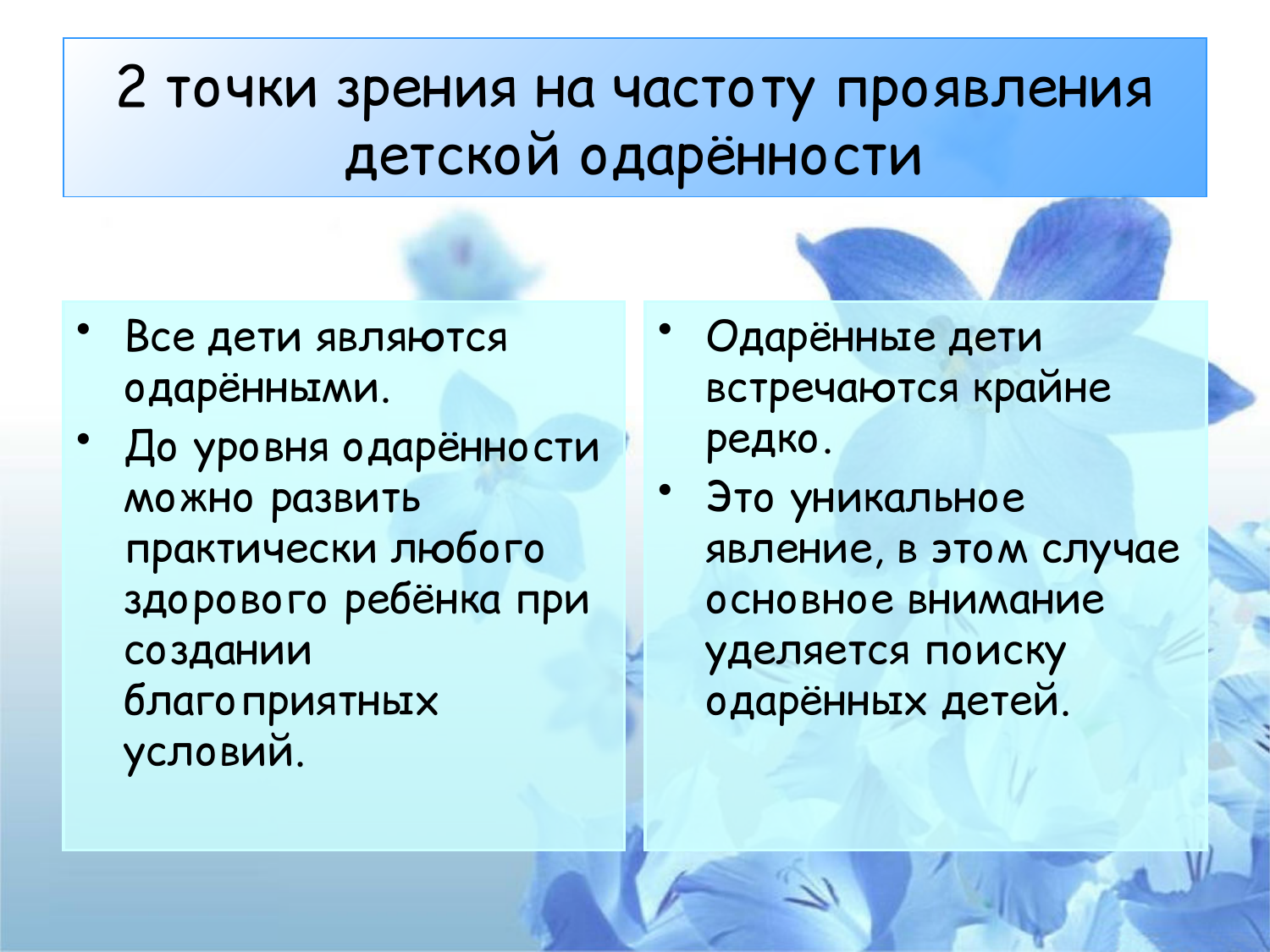

# 2 точки зрения на частоту проявления детской одарённости

Все дети являются одарёнными.
До уровня одарённости можно развить практически любого здорового ребёнка при создании благоприятных условий.

Одарённые дети встречаются крайне редко.
Это уникальное явление, в этом случае основное внимание уделяется поиску одарённых детей.